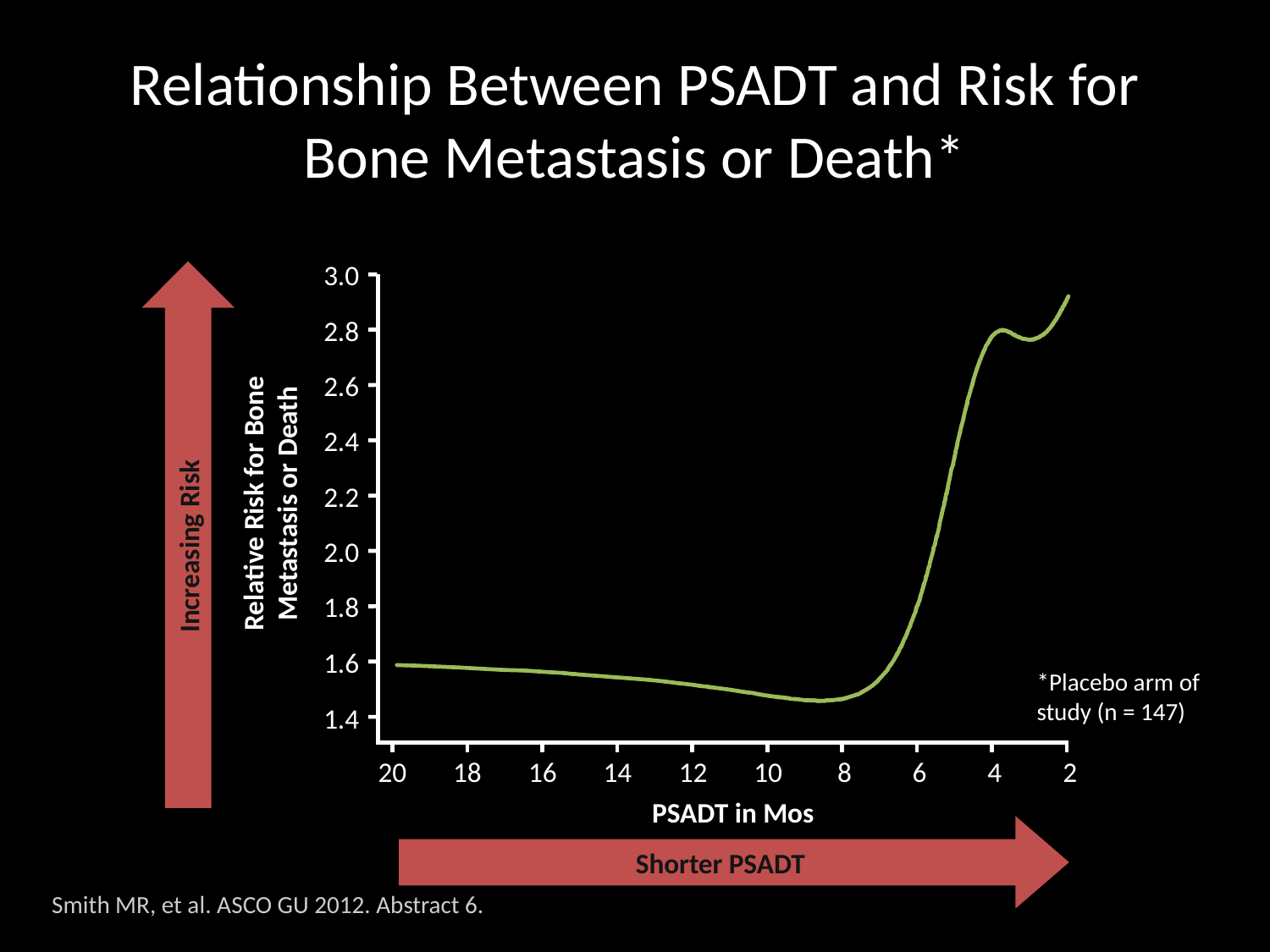

# Relationship Between PSADT and Risk for Bone Metastasis or Death*

3.0

2.8

2.6

2.4

Relative Risk for Bone
Metastasis or Death
2.2
Increasing Risk

2.0

1.8

1.6
*Placebo arm of study (n = 147)

1.4

20
18
16
14
12
10
8
6
4
2
PSADT in Mos
Shorter PSADT
Smith MR, et al. ASCO GU 2012. Abstract 6.